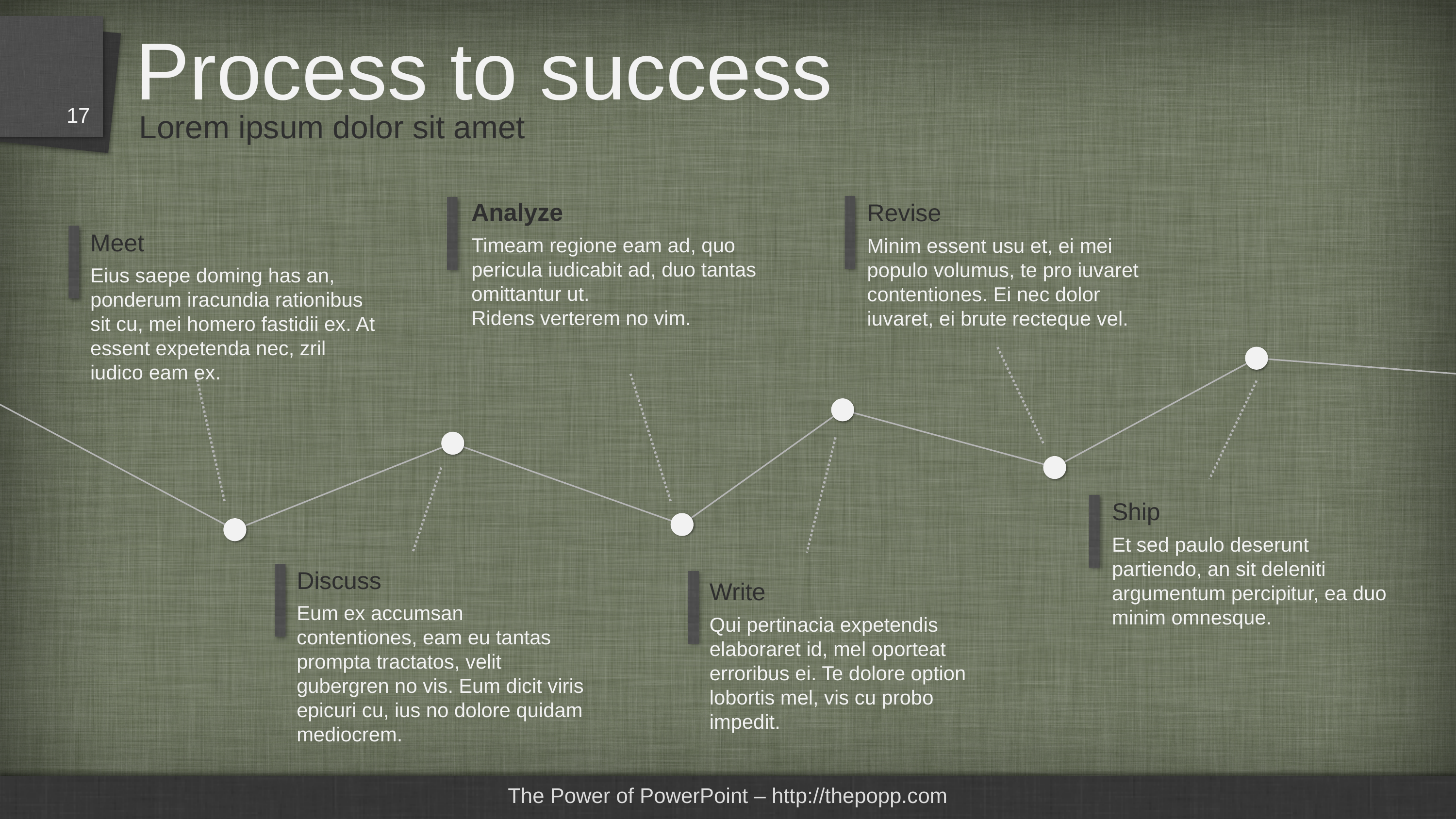

# Process to success
17
Lorem ipsum dolor sit amet
Analyze
Revise
Meet
Timeam regione eam ad, quo pericula iudicabit ad, duo tantas omittantur ut.
Ridens verterem no vim.
Minim essent usu et, ei mei populo volumus, te pro iuvaret contentiones. Ei nec dolor iuvaret, ei brute recteque vel.
Eius saepe doming has an, ponderum iracundia rationibus sit cu, mei homero fastidii ex. At essent expetenda nec, zril iudico eam ex.
Ship
Et sed paulo deserunt partiendo, an sit deleniti argumentum percipitur, ea duo minim omnesque.
Discuss
Write
Eum ex accumsan contentiones, eam eu tantas prompta tractatos, velit gubergren no vis. Eum dicit viris epicuri cu, ius no dolore quidam mediocrem.
Qui pertinacia expetendis elaboraret id, mel oporteat erroribus ei. Te dolore option lobortis mel, vis cu probo impedit.
The Power of PowerPoint – http://thepopp.com